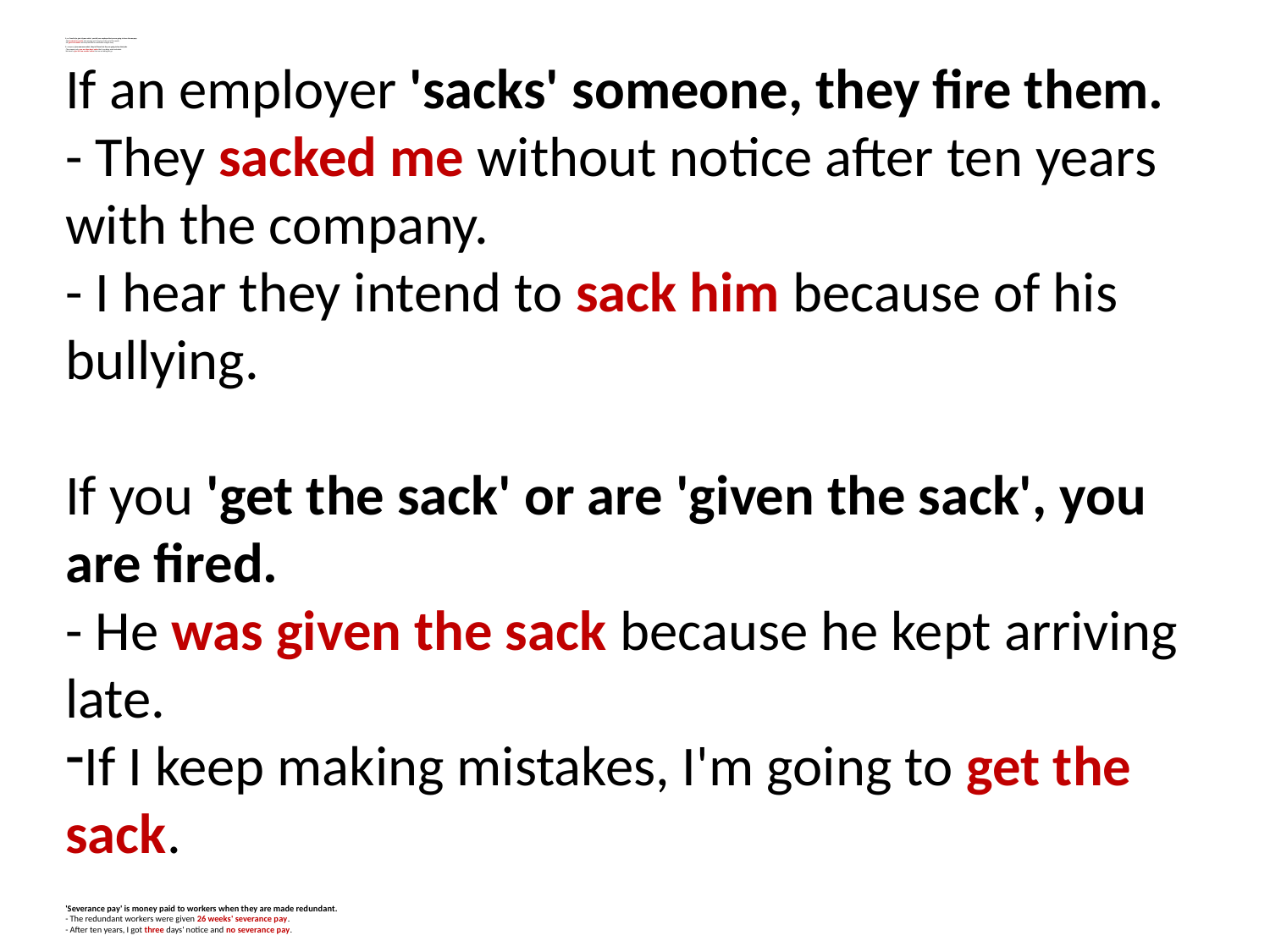

If you 'hand in (or give in) your notice', you tell your employer that you are going to leave the company.
- She handed in her notice this morning and is leaving at the end of the month.
- He gave in his notice and they told him he could leave straight away.

If a company 'gives someone notice', they tell them that they are going to lose their jobs.
- The company only gave me three days' notice that I was being made redundant.
We have to give her two months' notice that we are letting her go.
If an employer 'sacks' someone, they fire them.
- They sacked me without notice after ten years with the company.
- I hear they intend to sack him because of his bullying.

If you 'get the sack' or are 'given the sack', you are fired.
- He was given the sack because he kept arriving late.
If I keep making mistakes, I'm going to get the sack.

'Severance pay' is money paid to workers when they are made redundant.
- The redundant workers were given 26 weeks' severance pay.
- After ten years, I got three days' notice and no severance pay.